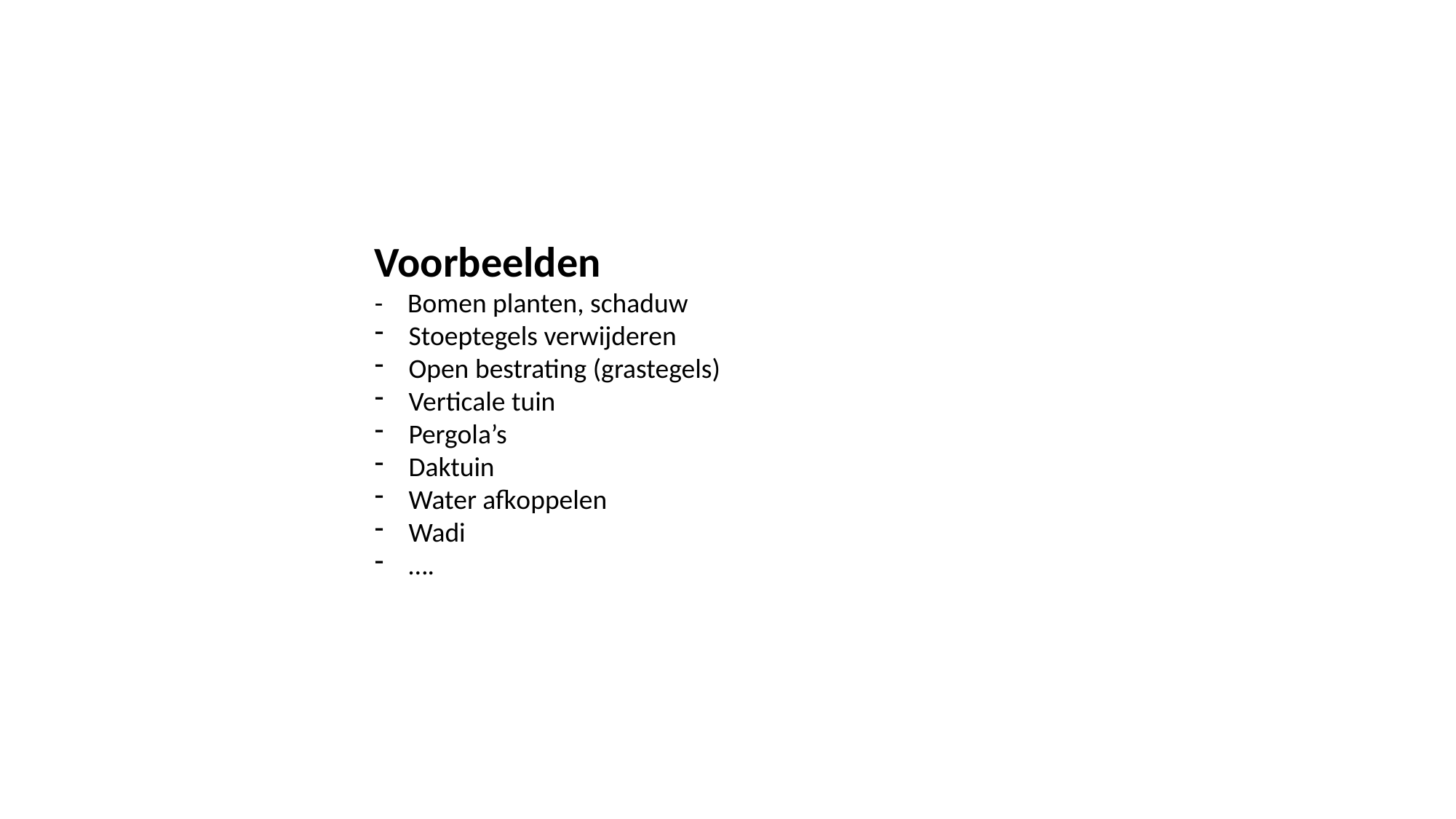

Voorbeelden
-    Bomen planten, schaduw
Stoeptegels verwijderen
Open bestrating (grastegels)
Verticale tuin
Pergola’s
Daktuin
Water afkoppelen
Wadi
….